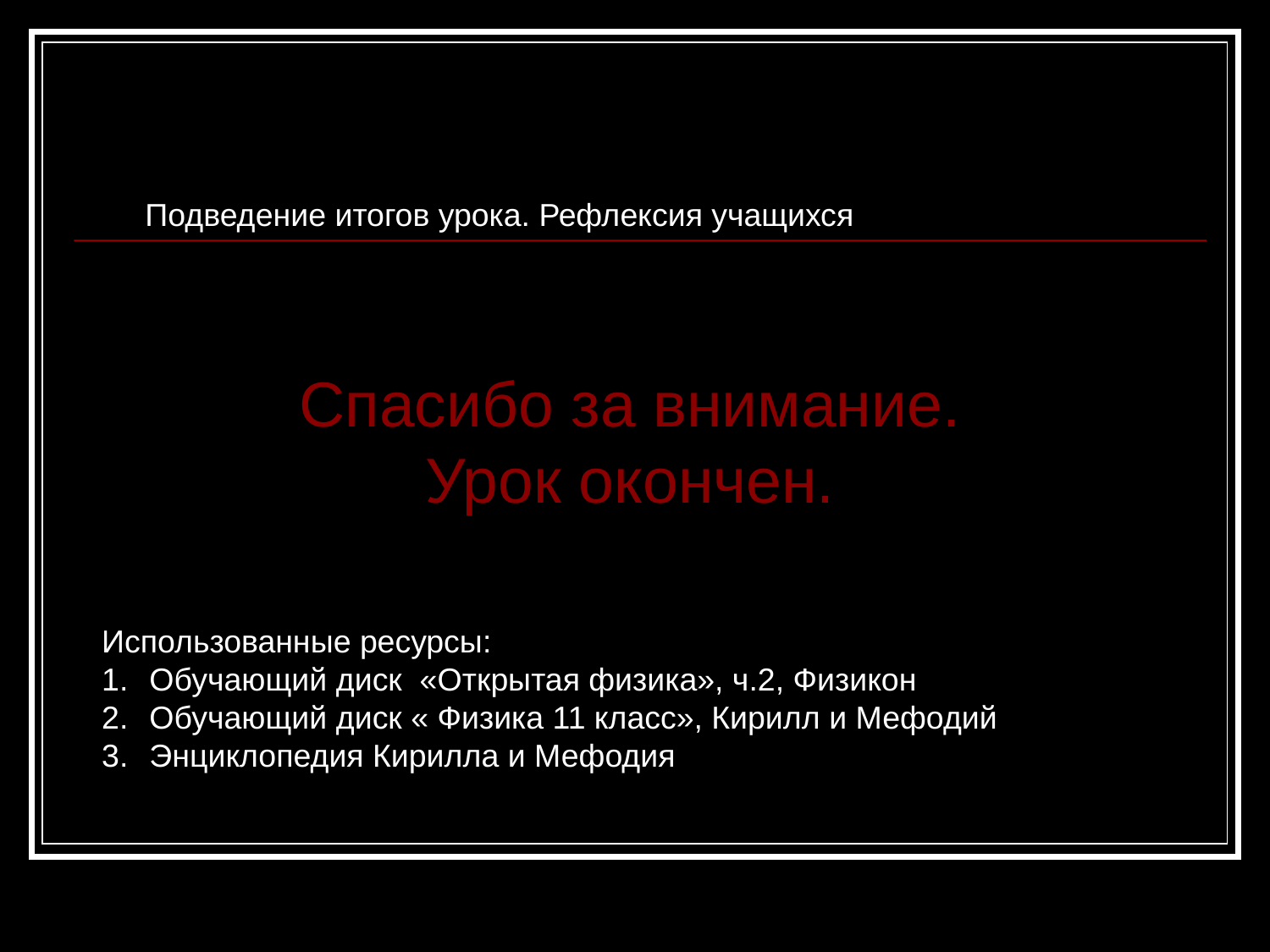

Подведение итогов урока. Рефлексия учащихся
Спасибо за внимание.
Урок окончен.
Использованные ресурсы:
Обучающий диск  «Открытая физика», ч.2, Физикон
Обучающий диск « Физика 11 класс», Кирилл и Мефодий
Энциклопедия Кирилла и Мефодия